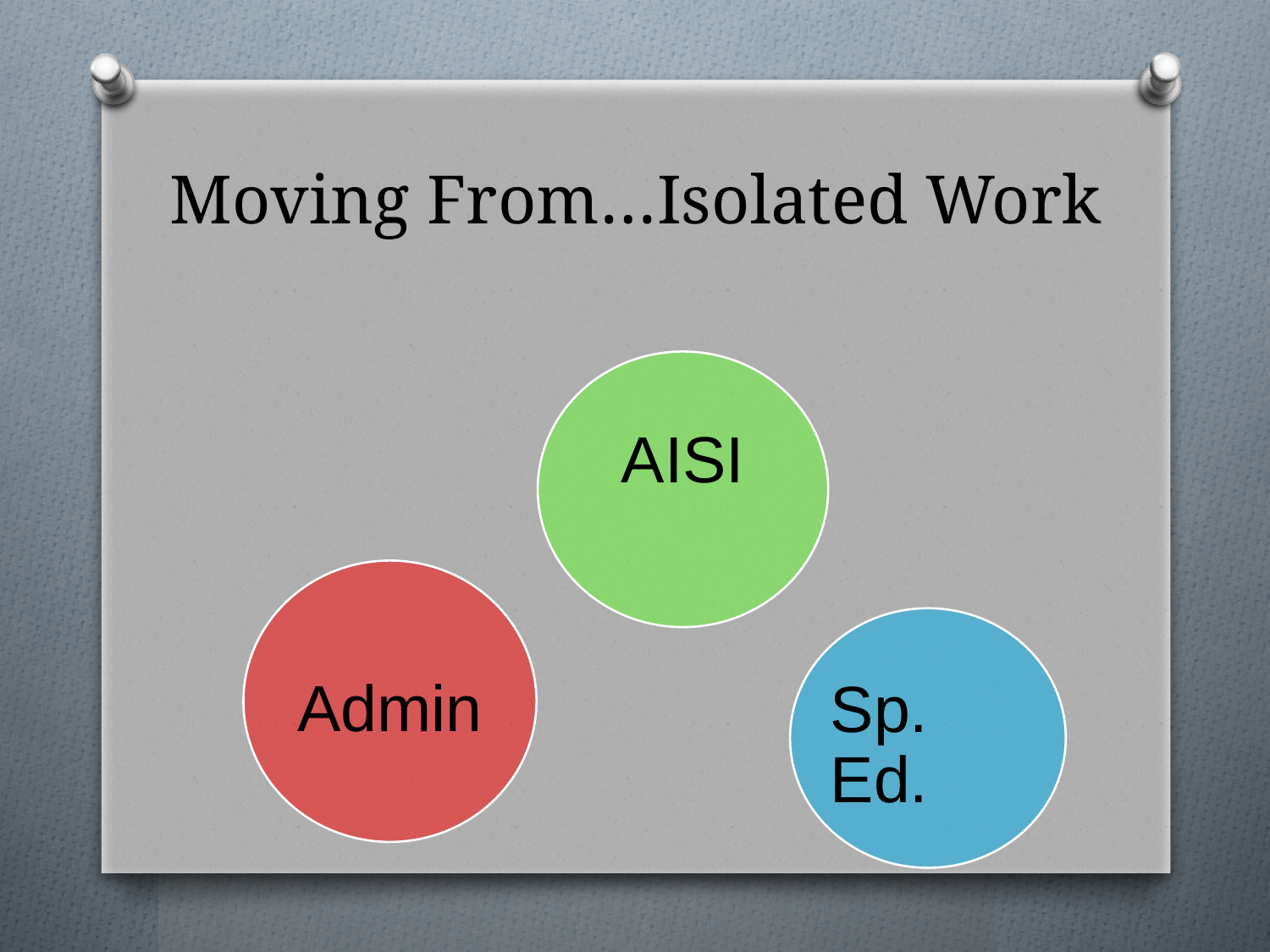

# Moving From…Isolated Work
AISI
Sp. Ed.
Admin